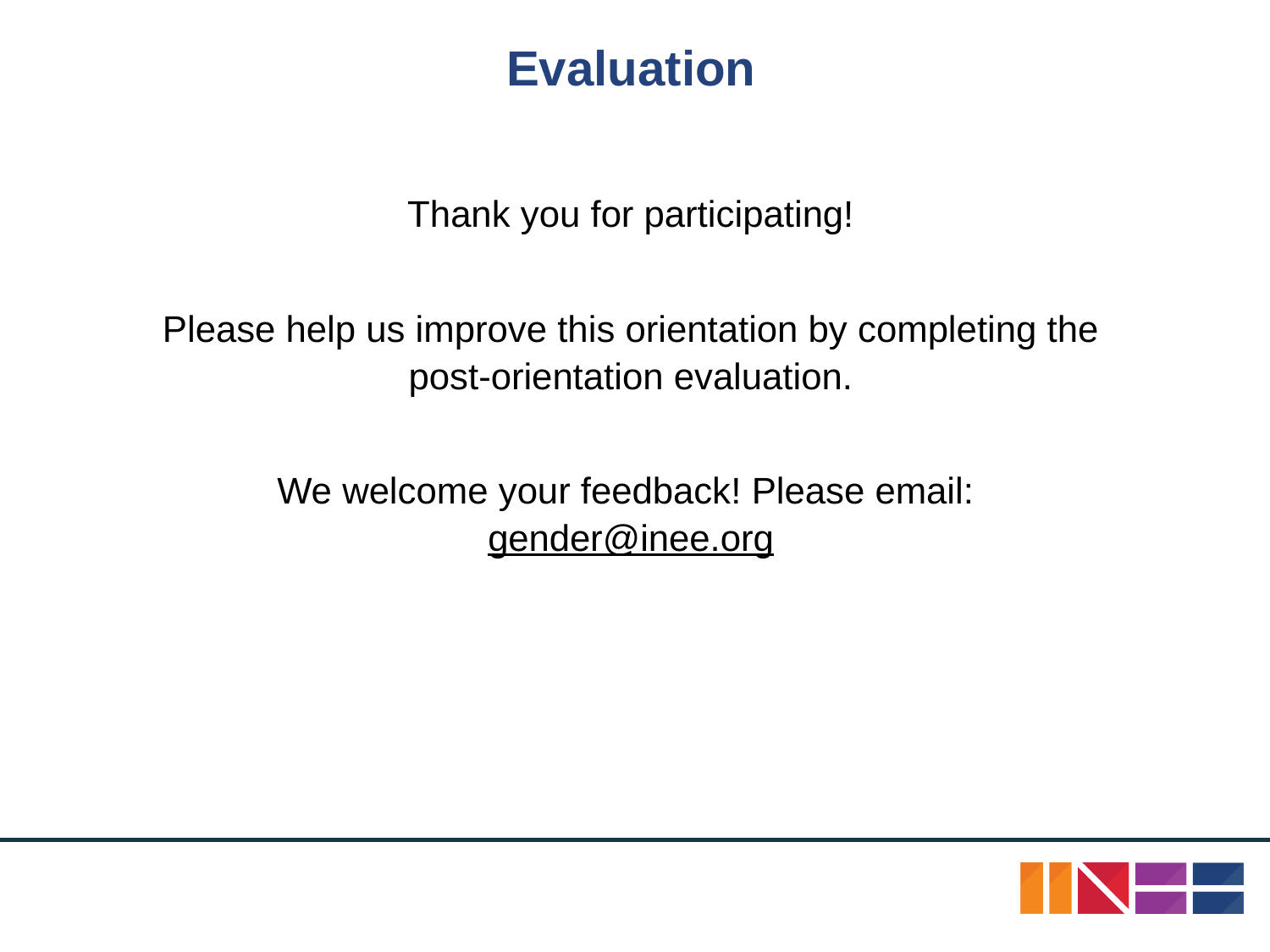

# Evaluation
Thank you for participating!

Please help us improve this orientation by completing the post-orientation evaluation.

We welcome your feedback! Please email: gender@inee.org